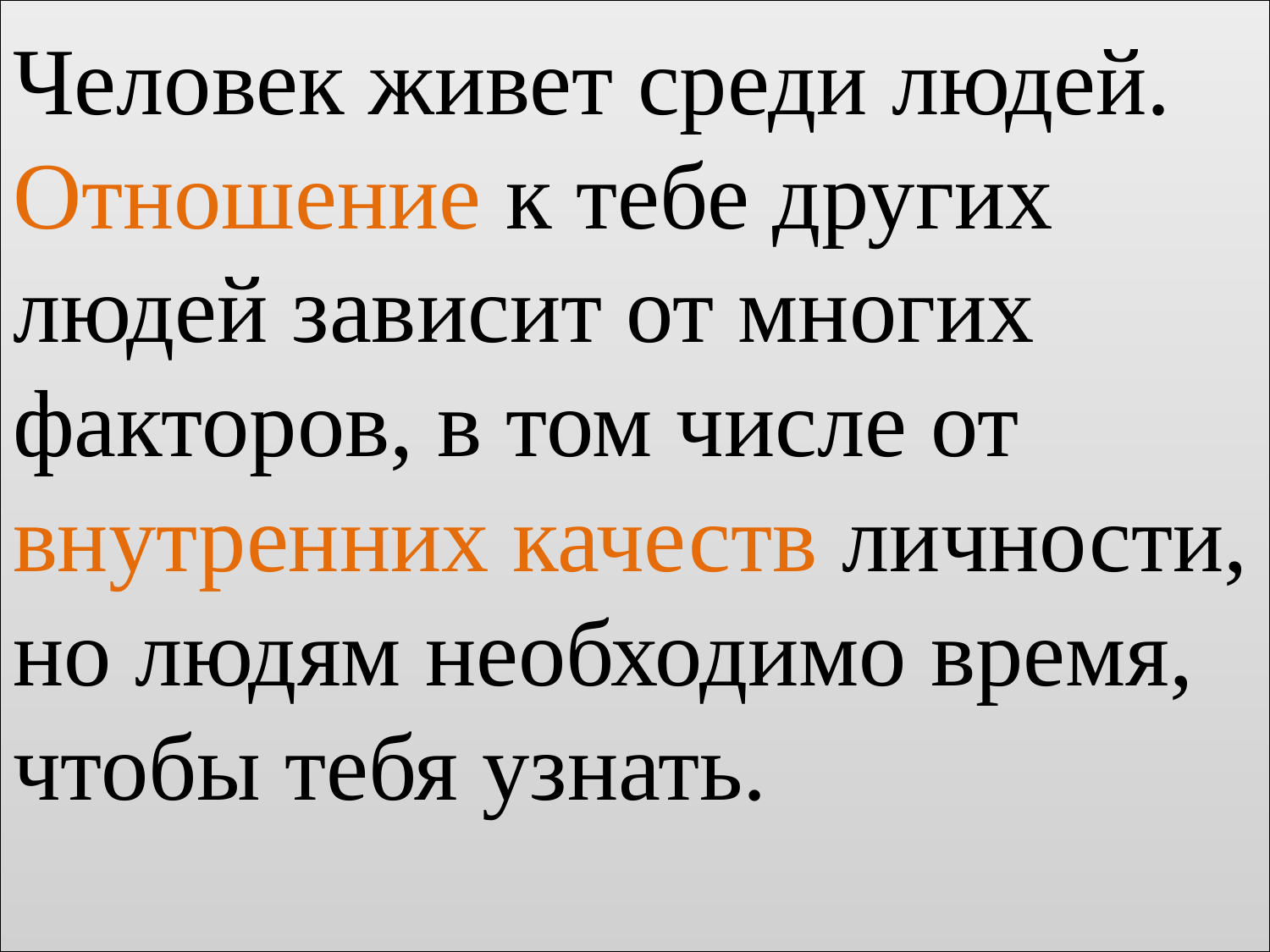

# Человек живет среди людей. Отношение к тебе других людей зависит от многих факторов, в том числе от внутренних качеств личности, но людям необходимо время, чтобы тебя узнать.